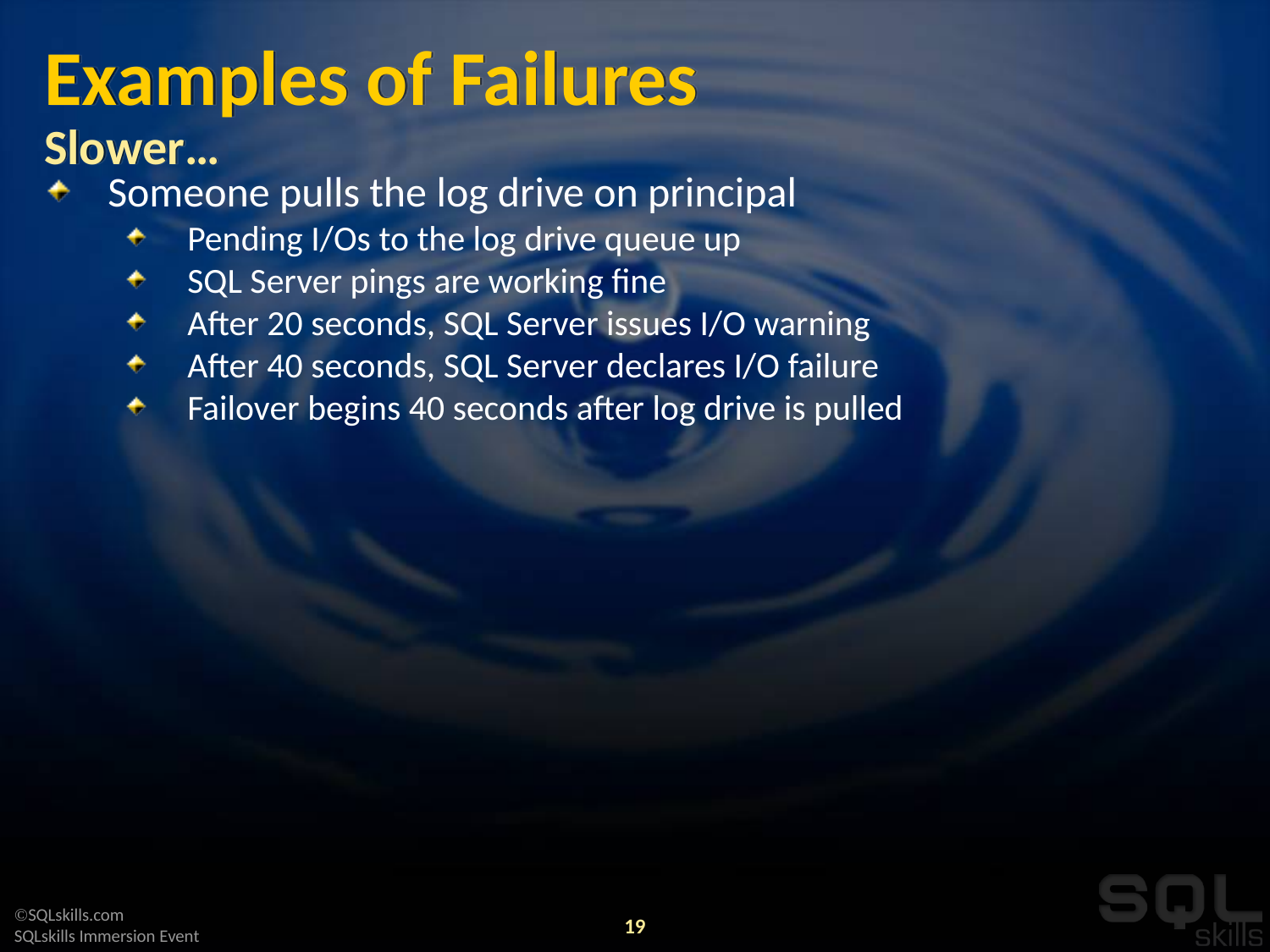

# Examples of Failures Slower…
Someone pulls the log drive on principal
Pending I/Os to the log drive queue up
SQL Server pings are working fine
After 20 seconds, SQL Server issues I/O warning
After 40 seconds, SQL Server declares I/O failure
Failover begins 40 seconds after log drive is pulled
19